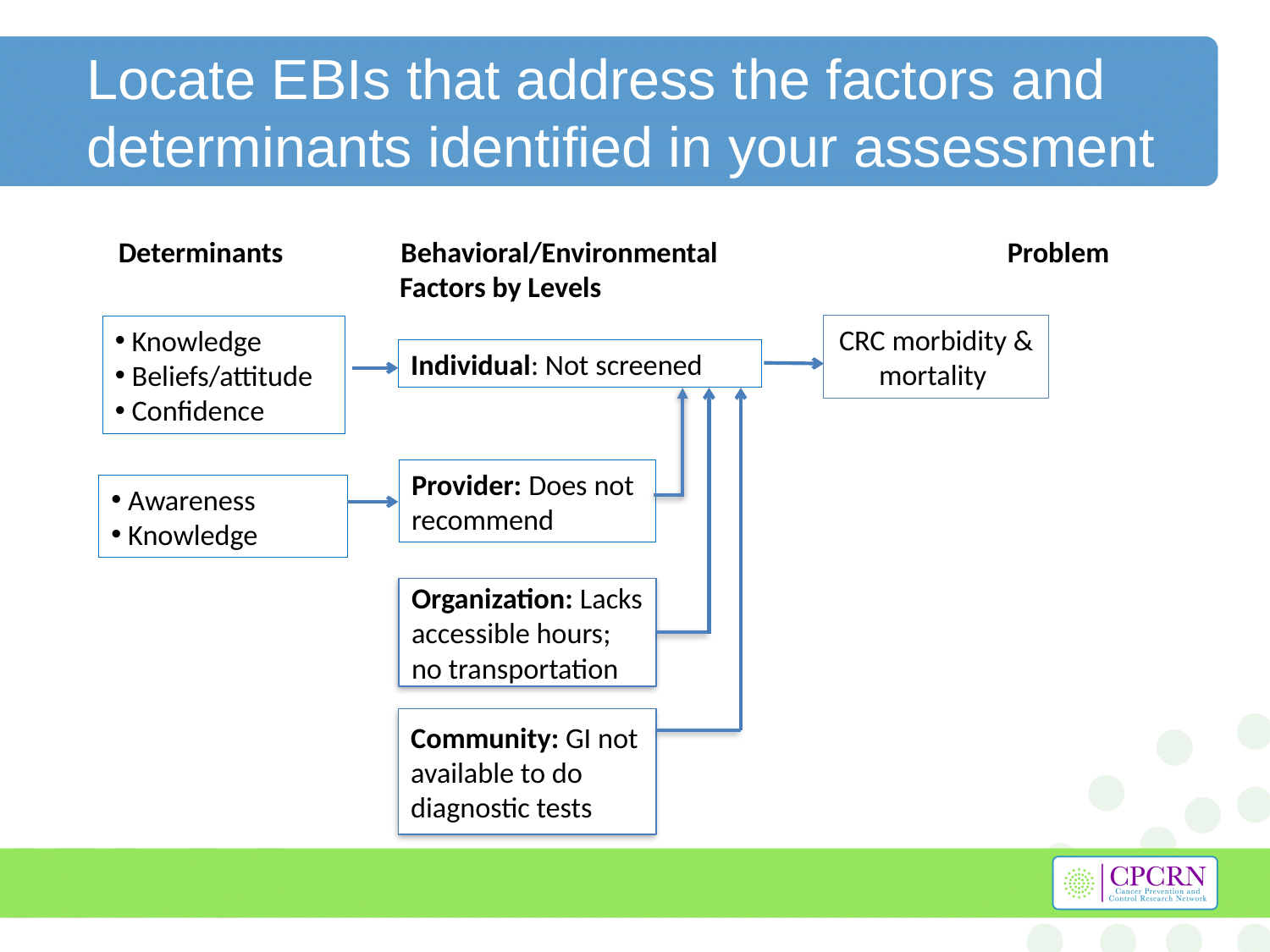

# Locate EBIs that address the factors and determinants identified in your assessment
Determinants                  Behavioral/Environmental        		Problem
                                           Factors by Levels
CRC morbidity & mortality
 Knowledge
 Beliefs/attitude
 Confidence
Individual: Not screened
Provider: Does not recommend
 Awareness
 Knowledge

Organization: Lacks
accessible hours; no transportation

Community: GI not available to do diagnostic tests